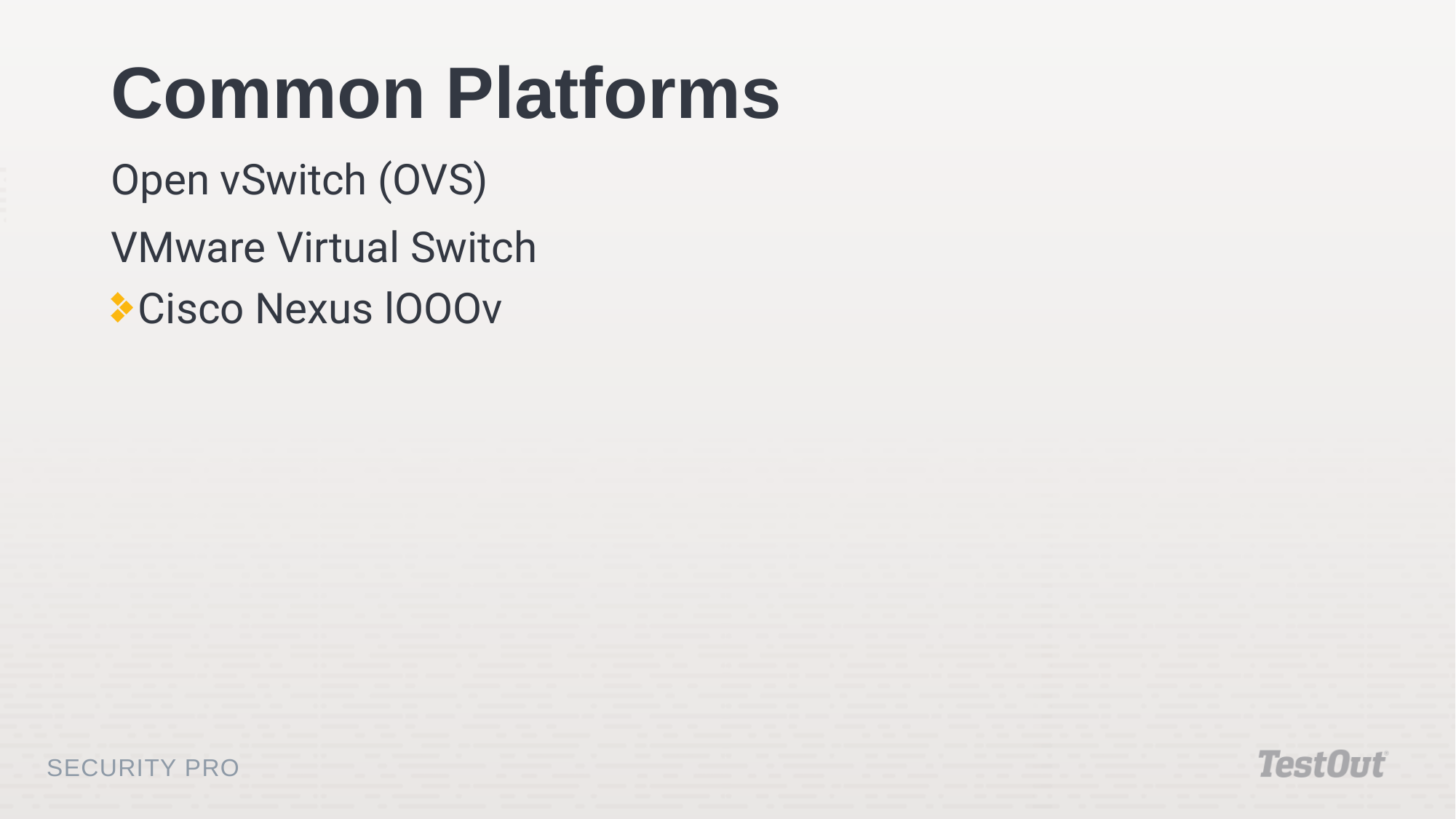

# Common Platforms
Open vSwitch (OVS)
VMware Virtual Switch
Cisco Nexus lOOOv
Security Pro